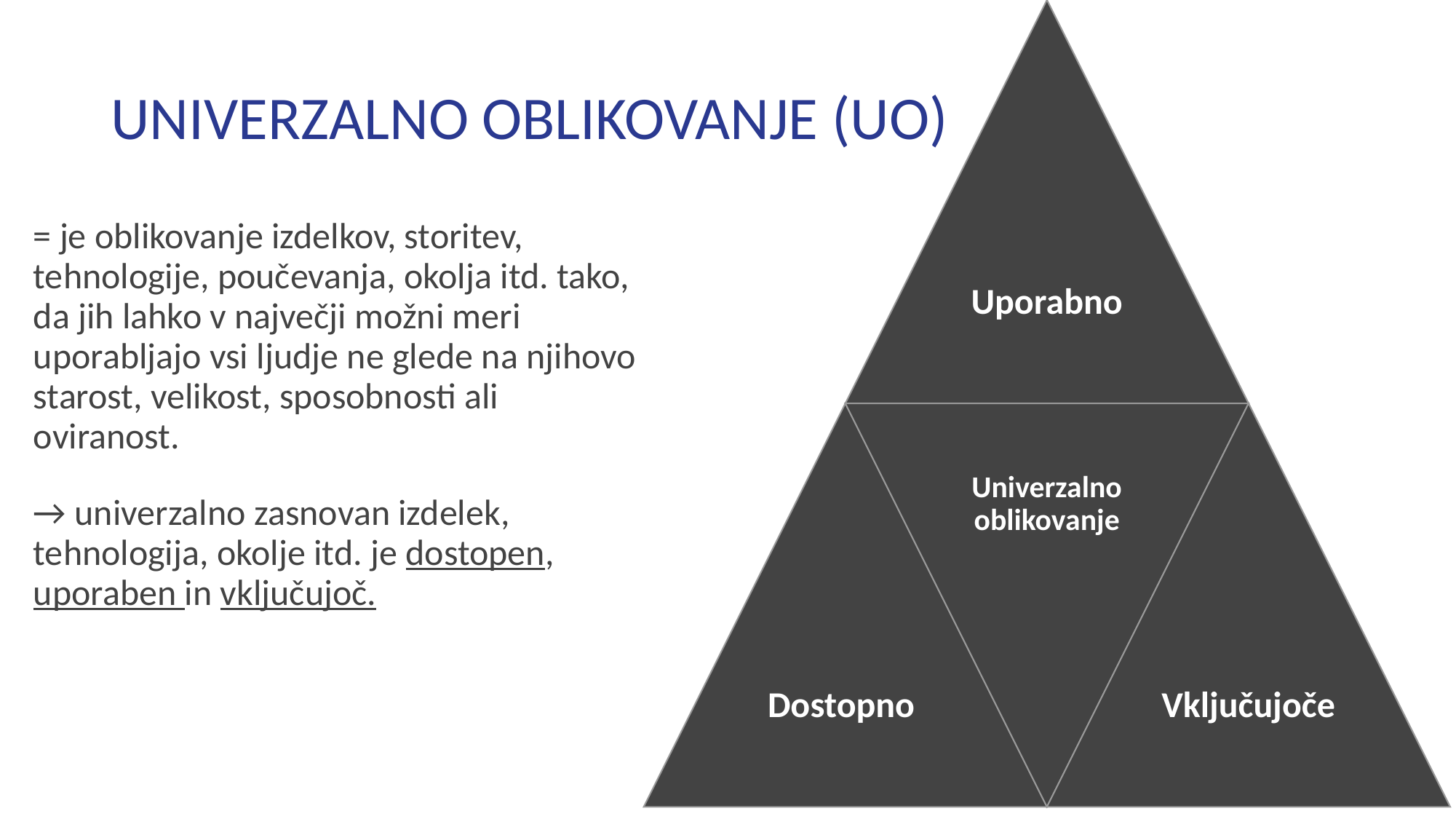

Uporabno

Univerzalno oblikovanje

Dostopno
Vključujoče
# UNIVERZALNO OBLIKOVANJE (UO)
= je oblikovanje izdelkov, storitev, tehnologije, poučevanja, okolja itd. tako, da jih lahko v največji možni meri uporabljajo vsi ljudje ne glede na njihovo starost, velikost, sposobnosti ali oviranost.
→ univerzalno zasnovan izdelek, tehnologija, okolje itd. je dostopen, uporaben in vključujoč.